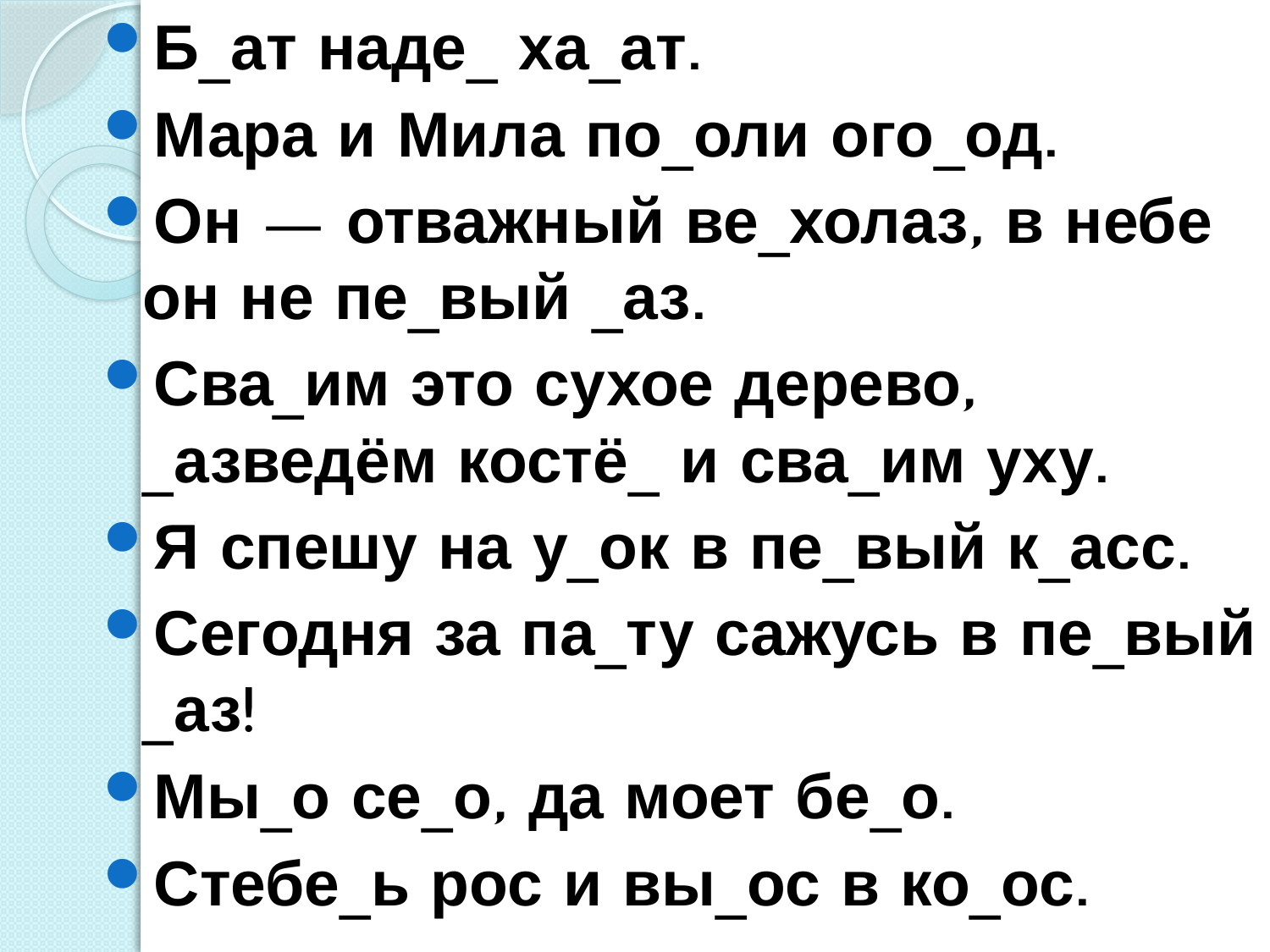

Б_ат наде_ ха_ат.
Мара и Мила по_оли ого_од.
Он — отважный ве_холаз, в небе он не пе_вый _аз.
Сва_им это сухое дерево, _азведём костё_ и сва_им уху.
Я спешу на у_ок в пе_вый к_асс.
Сегодня за па_ту сажусь в пе_вый _аз!
Мы_о се_о, да моет бе_о.
Стебе_ь рос и вы_ос в ко_ос.
#